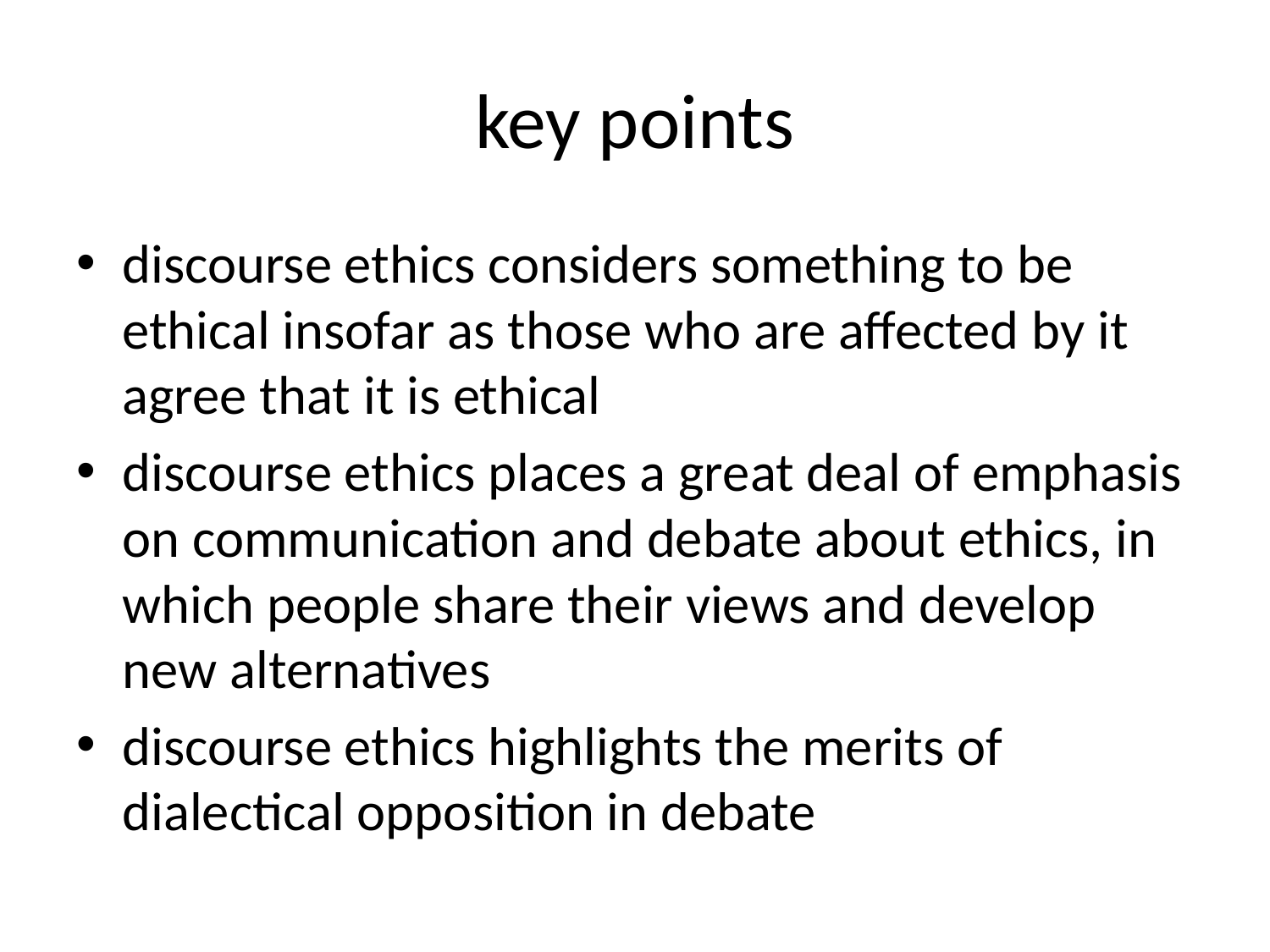

# key points
discourse ethics considers something to be ethical insofar as those who are affected by it agree that it is ethical
discourse ethics places a great deal of emphasis on communication and debate about ethics, in which people share their views and develop new alternatives
discourse ethics highlights the merits of dialectical opposition in debate